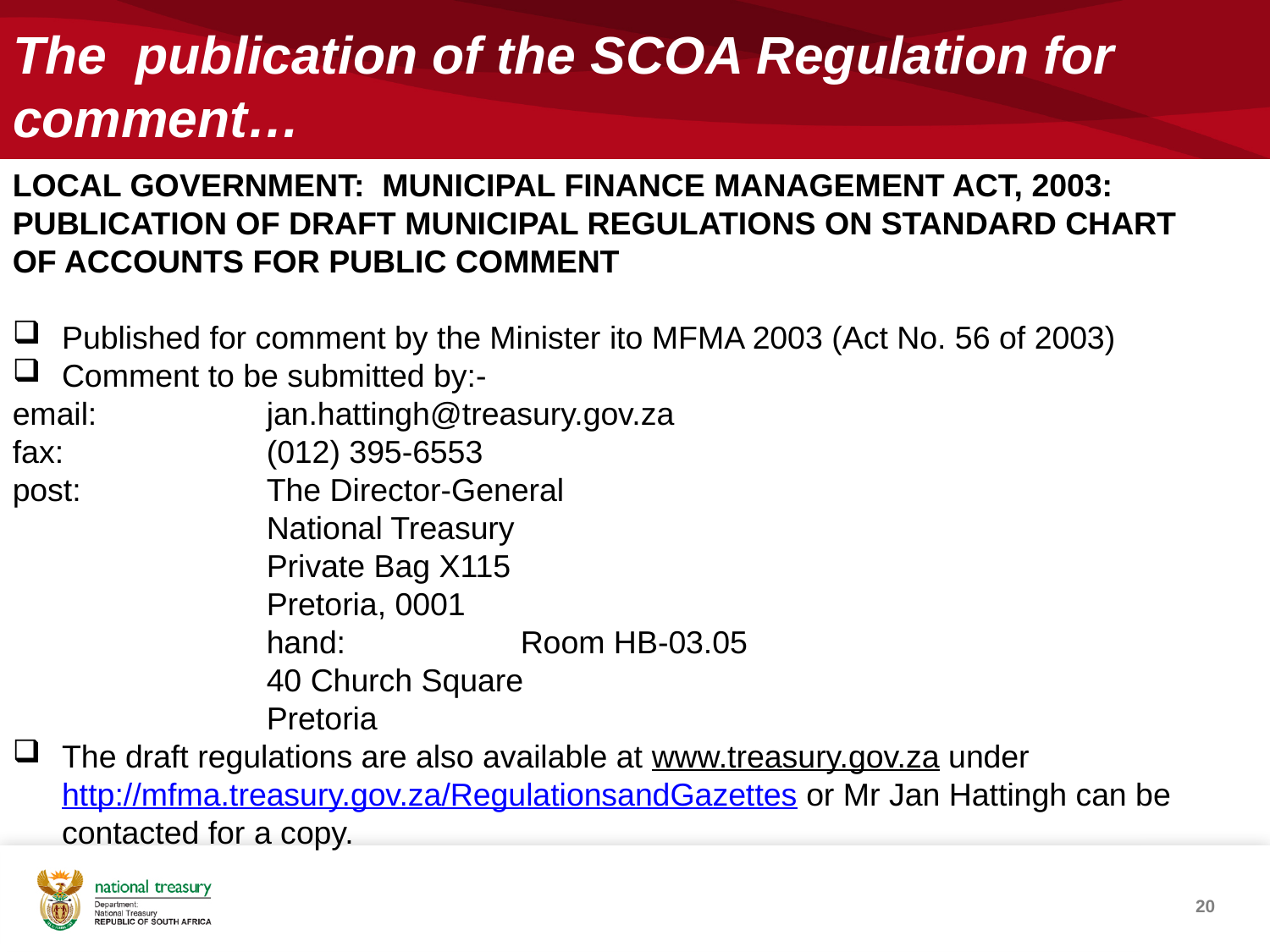

# The  publication of the SCOA Regulation for comment…

LOCAL GOVERNMENT:  MUNICIPAL FINANCE MANAGEMENT ACT, 2003:  PUBLICATION OF DRAFT MUNICIPAL REGULATIONS ON STANDARD CHART OF ACCOUNTS FOR PUBLIC COMMENT

Published for comment by the Minister ito MFMA 2003 (Act No. 56 of 2003)
Comment to be submitted by:-
email:		jan.hattingh@treasury.gov.za
fax:		(012) 395-6553
post:		The Director-General
National Treasury
Private Bag X115
Pretoria, 0001
hand:		Room HB-03.05
40 Church Square
Pretoria
The draft regulations are also available at www.treasury.gov.za under http://mfma.treasury.gov.za/RegulationsandGazettes or Mr Jan Hattingh can be contacted for a copy.

20